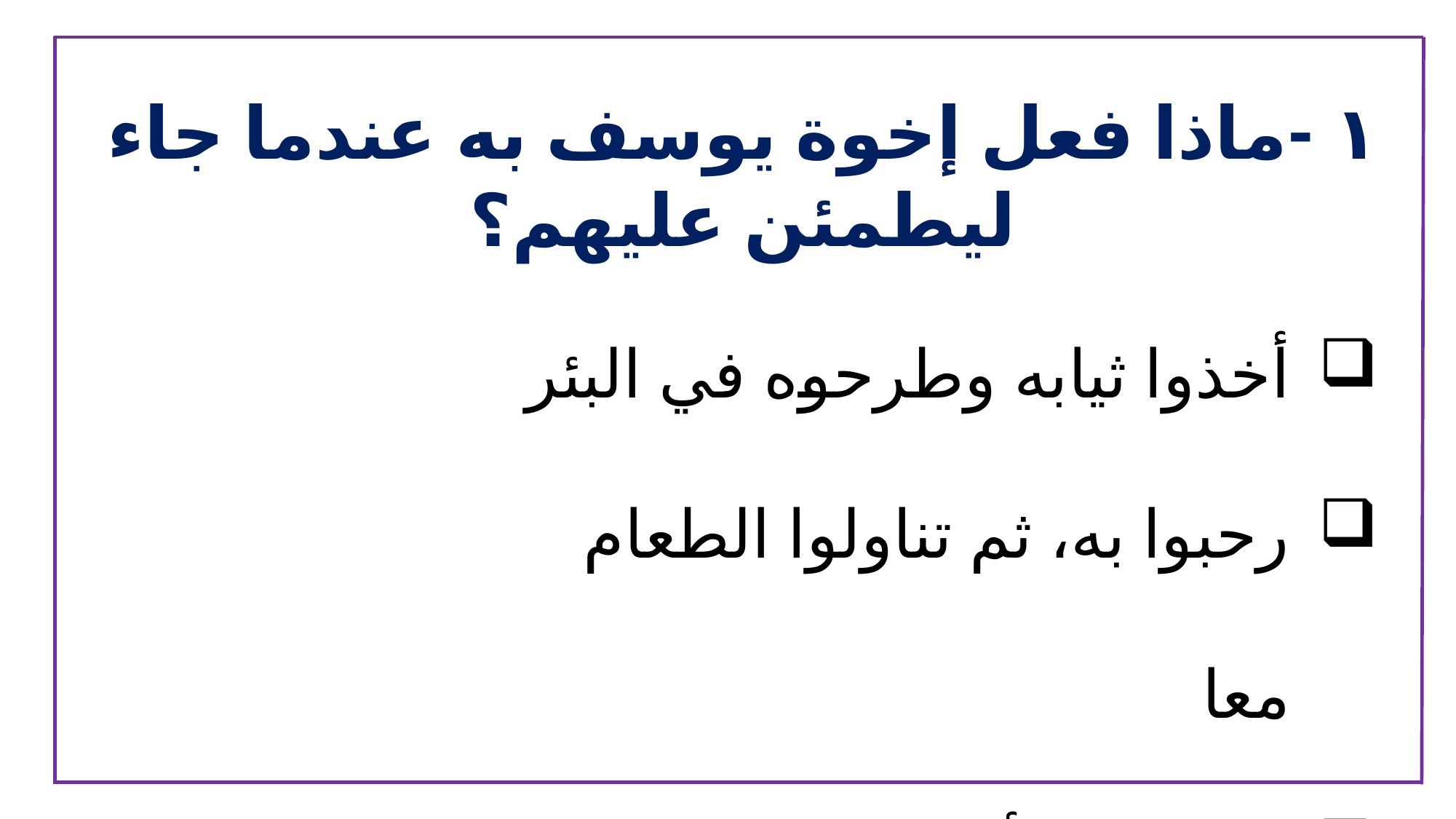

١ -ماذا فعل إخوة يوسف به عندما جاء ليطمئن عليهم؟
أخذوا ثيابه وطرحوه في البئر
رحبوا به، ثم تناولوا الطعام معا
باعوه بعد أن وضعوه في البئر